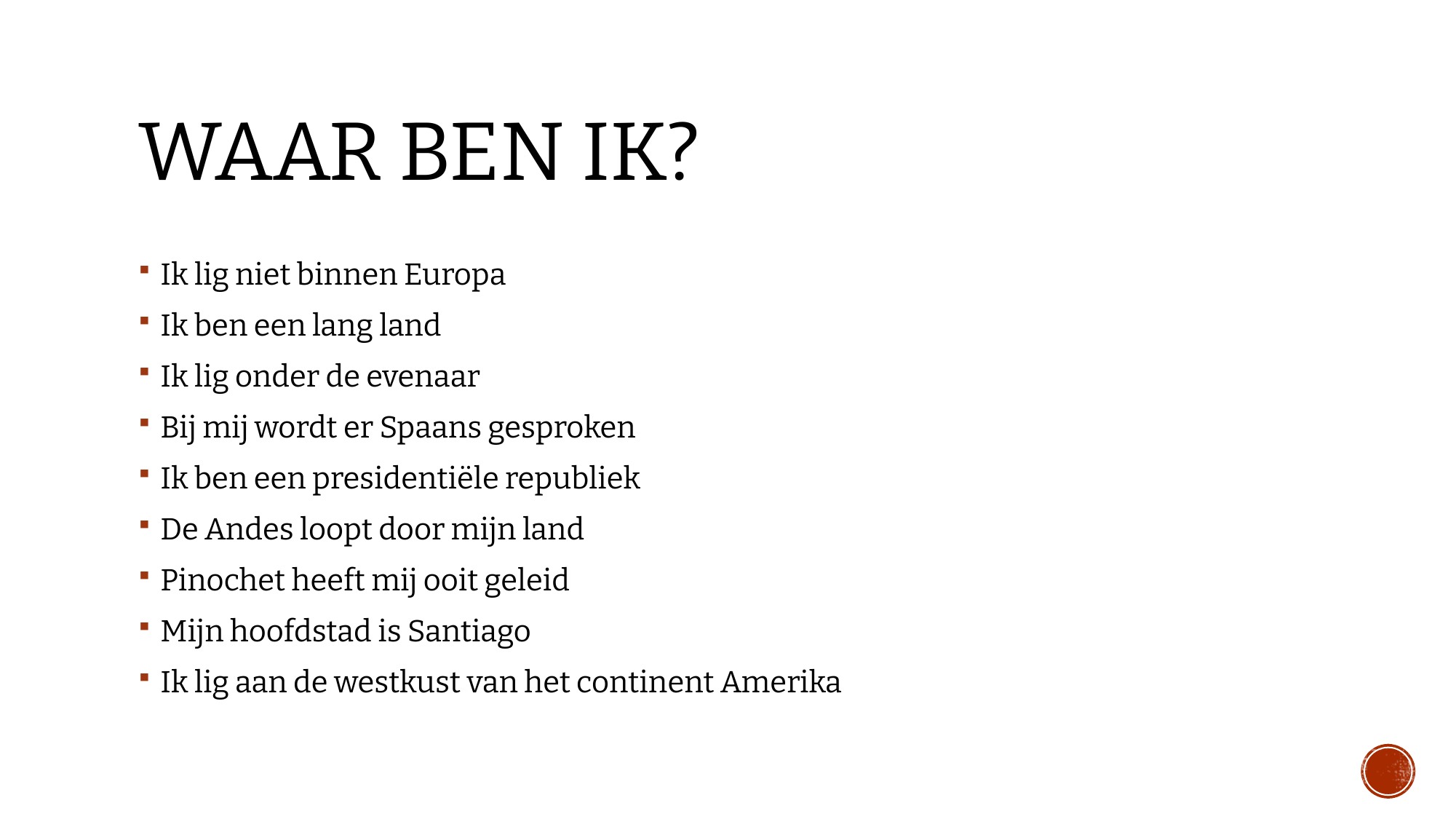

# Waar ben ik?
Ik lig niet binnen Europa
Ik ben een lang land
Ik lig onder de evenaar
Bij mij wordt er Spaans gesproken
Ik ben een presidentiële republiek
De Andes loopt door mijn land
Pinochet heeft mij ooit geleid
Mijn hoofdstad is Santiago
Ik lig aan de westkust van het continent Amerika